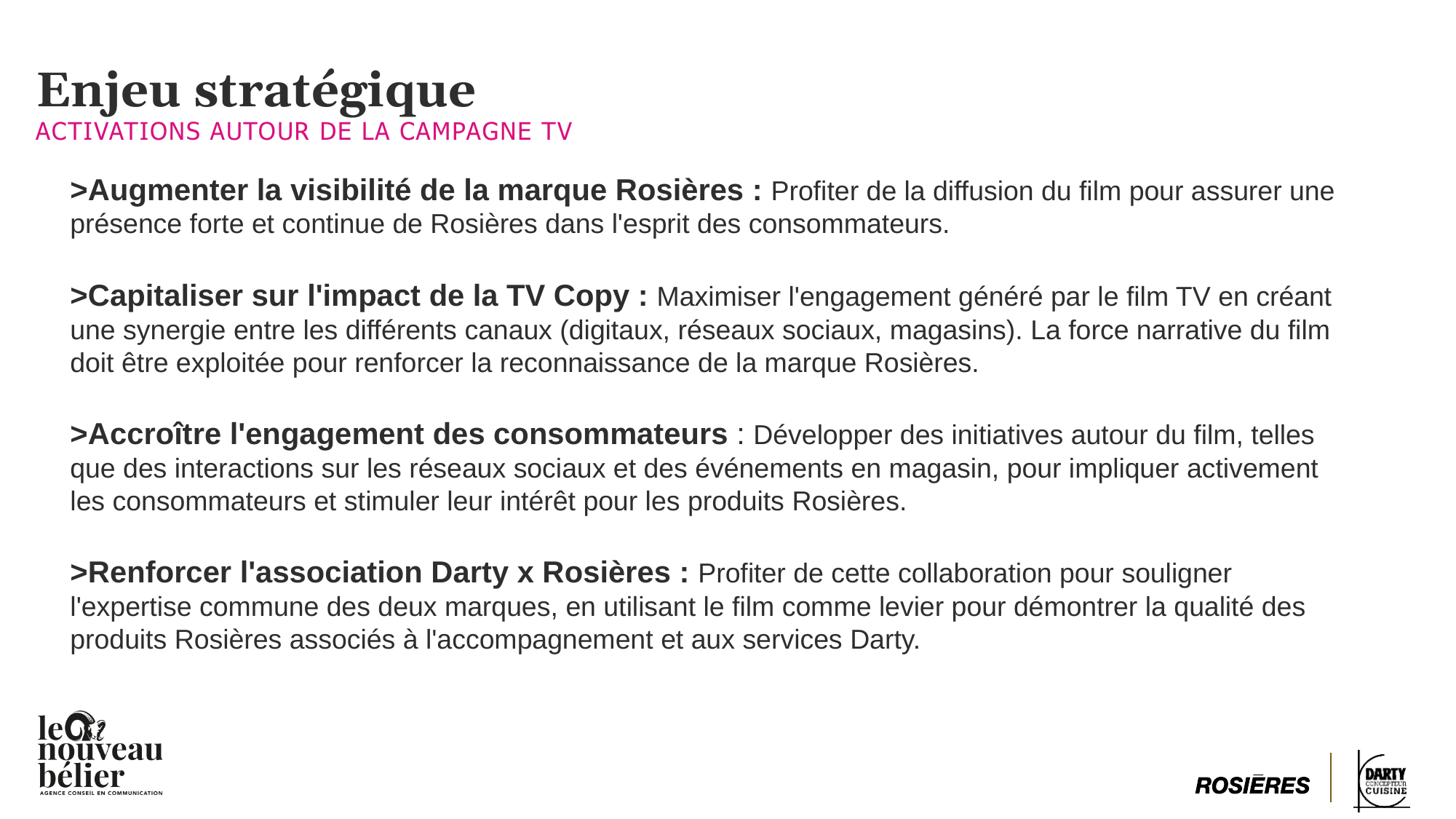

# Enjeu stratégique
Activations autour de la campagne TV
>Augmenter la visibilité de la marque Rosières : Profiter de la diffusion du film pour assurer une présence forte et continue de Rosières dans l'esprit des consommateurs.
>Capitaliser sur l'impact de la TV Copy : Maximiser l'engagement généré par le film TV en créant une synergie entre les différents canaux (digitaux, réseaux sociaux, magasins). La force narrative du film doit être exploitée pour renforcer la reconnaissance de la marque Rosières.
>Accroître l'engagement des consommateurs : Développer des initiatives autour du film, telles que des interactions sur les réseaux sociaux et des événements en magasin, pour impliquer activement les consommateurs et stimuler leur intérêt pour les produits Rosières.
>Renforcer l'association Darty x Rosières : Profiter de cette collaboration pour souligner l'expertise commune des deux marques, en utilisant le film comme levier pour démontrer la qualité des produits Rosières associés à l'accompagnement et aux services Darty.